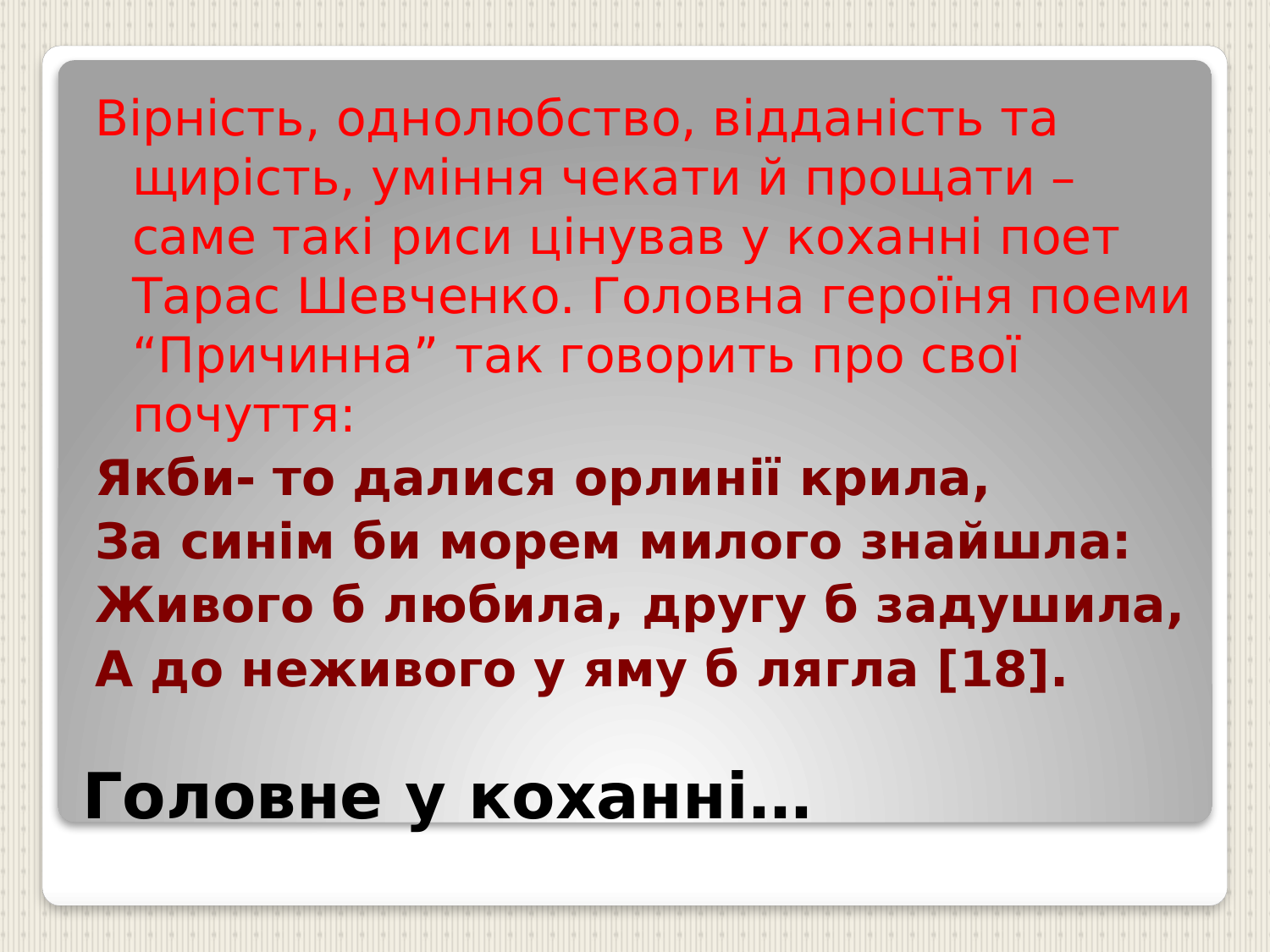

Вірність, однолюбство, відданість та щирість, уміння чекати й прощати – саме такі риси цінував у коханні поет Тарас Шевченко. Головна героїня поеми “Причинна” так говорить про свої почуття:
Якби- то далися орлинії крила,
За синім би морем милого знайшла:
Живого б любила, другу б задушила,
А до неживого у яму б лягла [18].

# Головне у коханні…